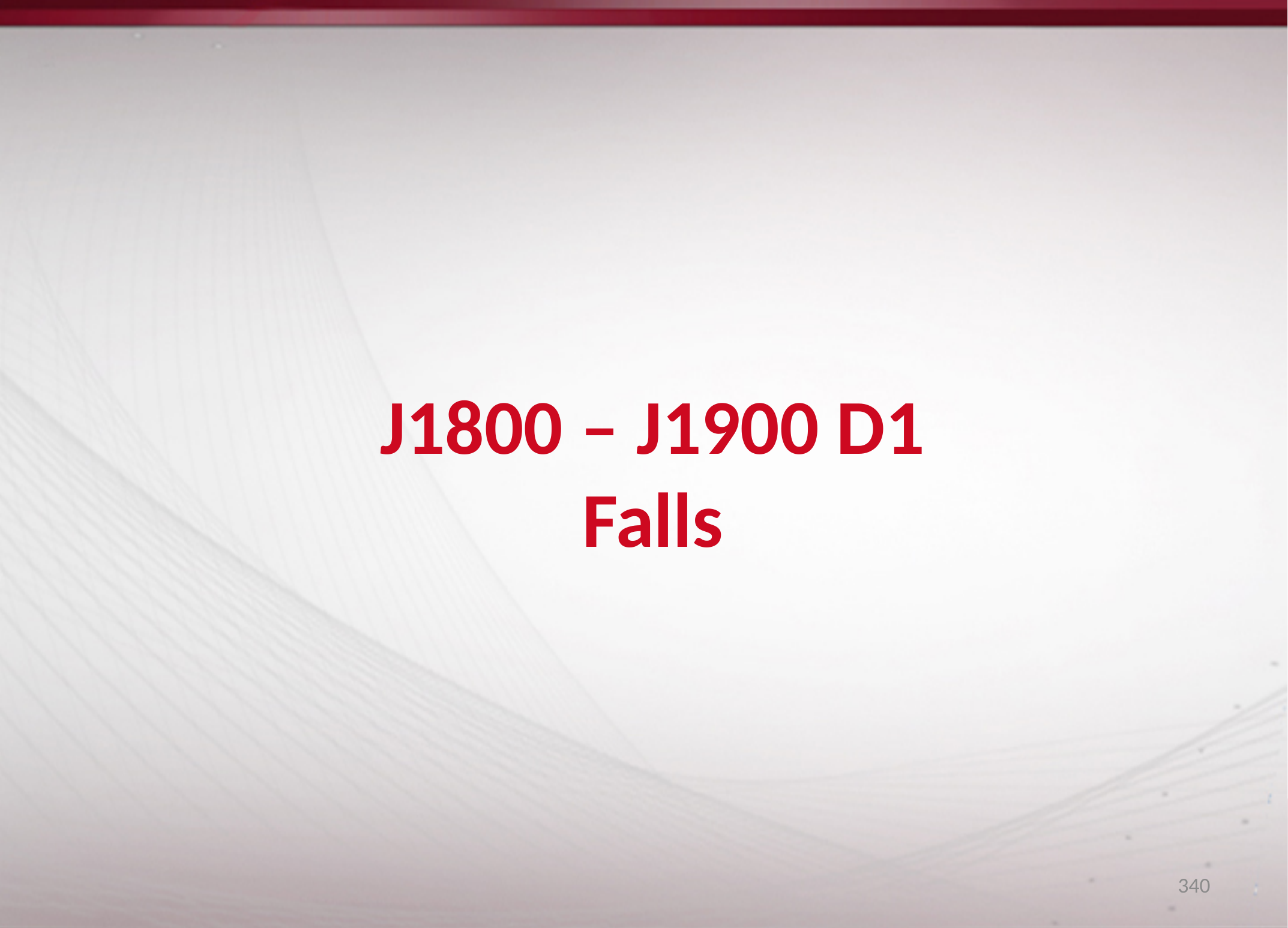

# J1800 – J1900 D1 Falls
340